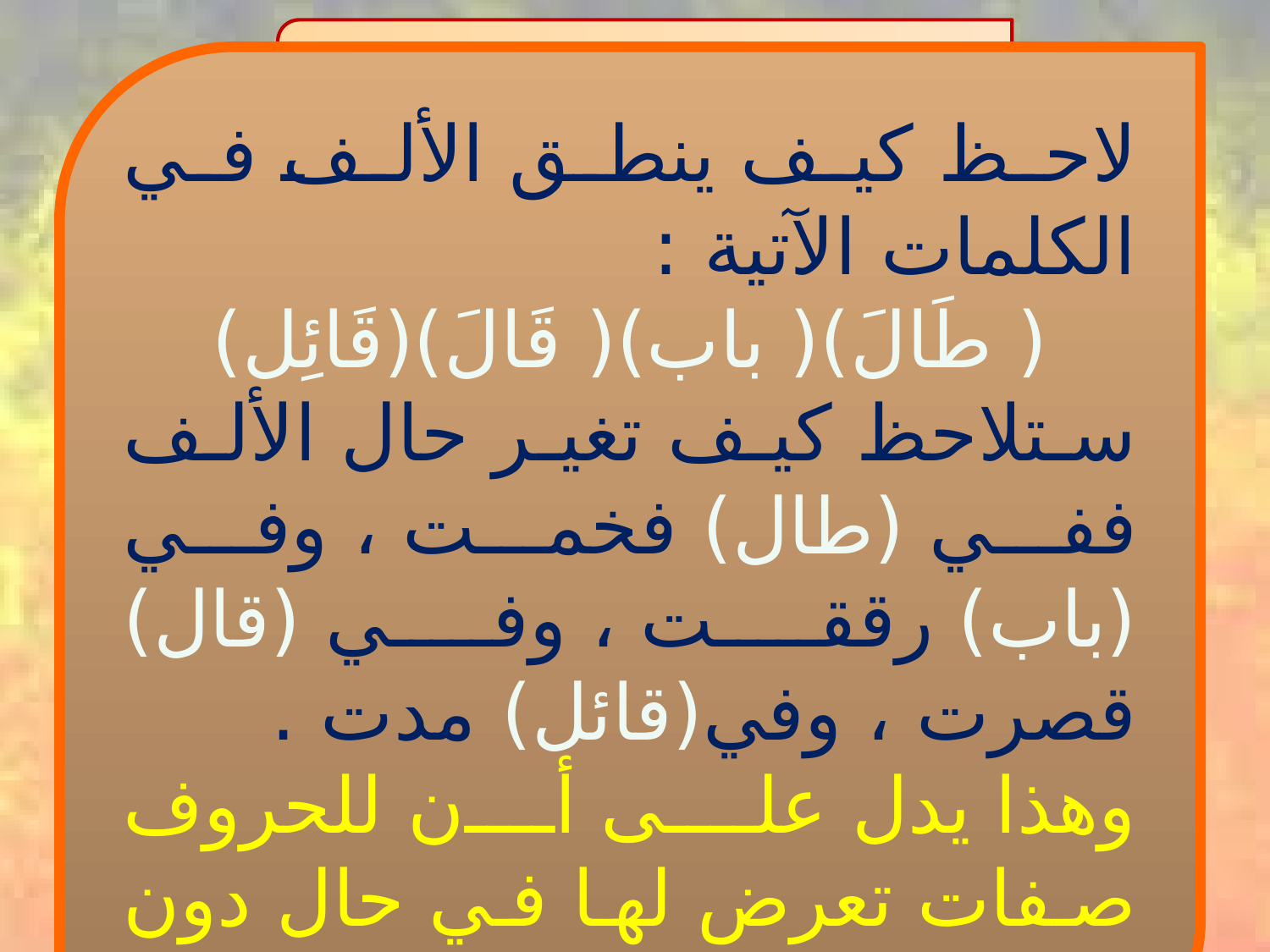

تمهيد
لاحظ كيف ينطق الألف في الكلمات الآتية :
( طَالَ)( باب)( قَالَ)(قَائِل)
ستلاحظ كيف تغير حال الألف ففي (طال) فخمت ، وفي (باب) رققت ، وفي (قال) قصرت ، وفي(قائل) مدت .
وهذا يدل على أن للحروف صفات تعرض لها في حال دون حال ، وهي الصفات العارضة .